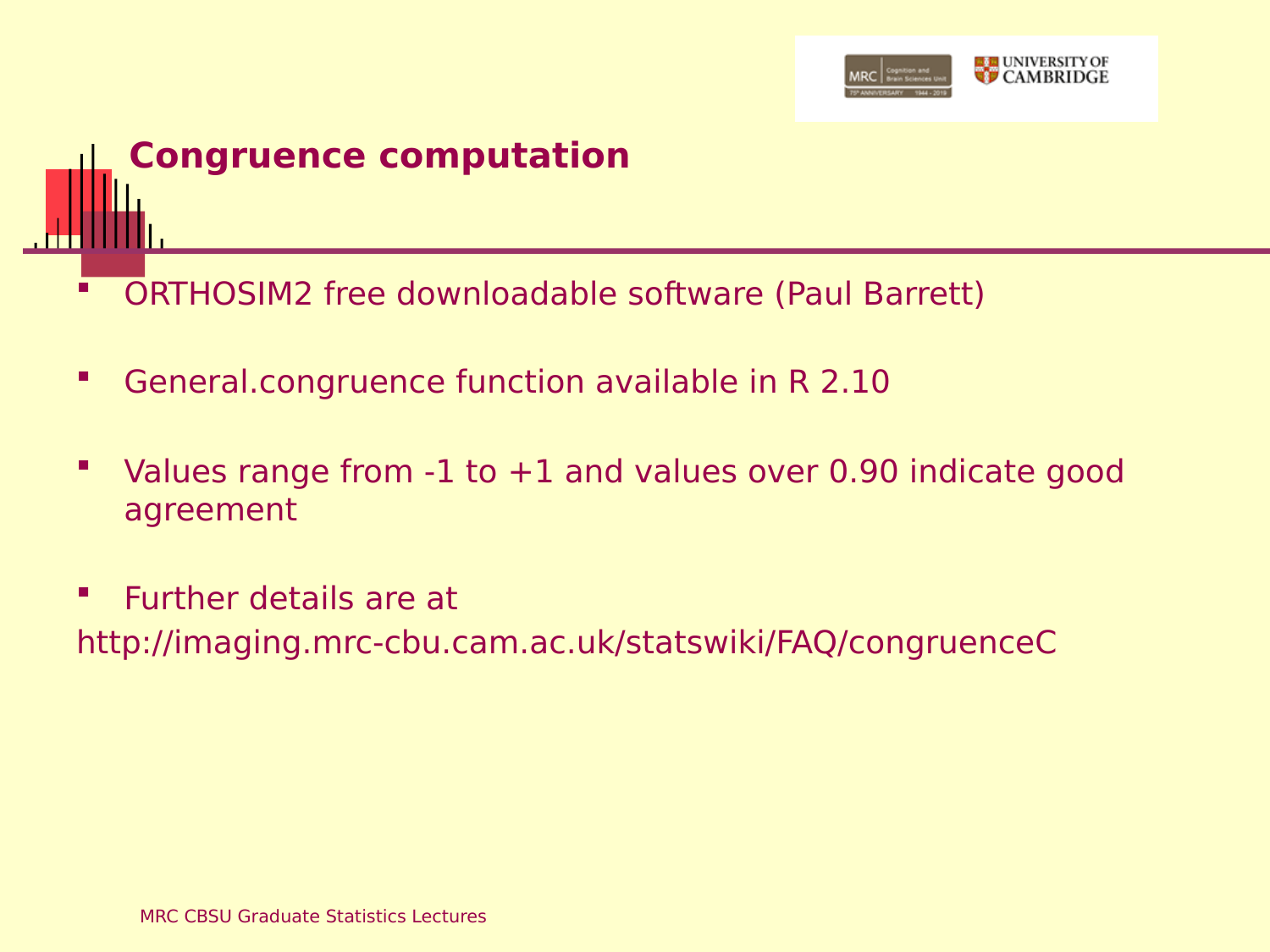

# Congruence computation

ORTHOSIM2 free downloadable software (Paul Barrett)

General.congruence function available in R 2.10

Values range from -1 to +1 and values over 0.90 indicate good agreement

Further details are at
http://imaging.mrc-cbu.cam.ac.uk/statswiki/FAQ/congruenceC
MRC CBSU Graduate Statistics Lectures